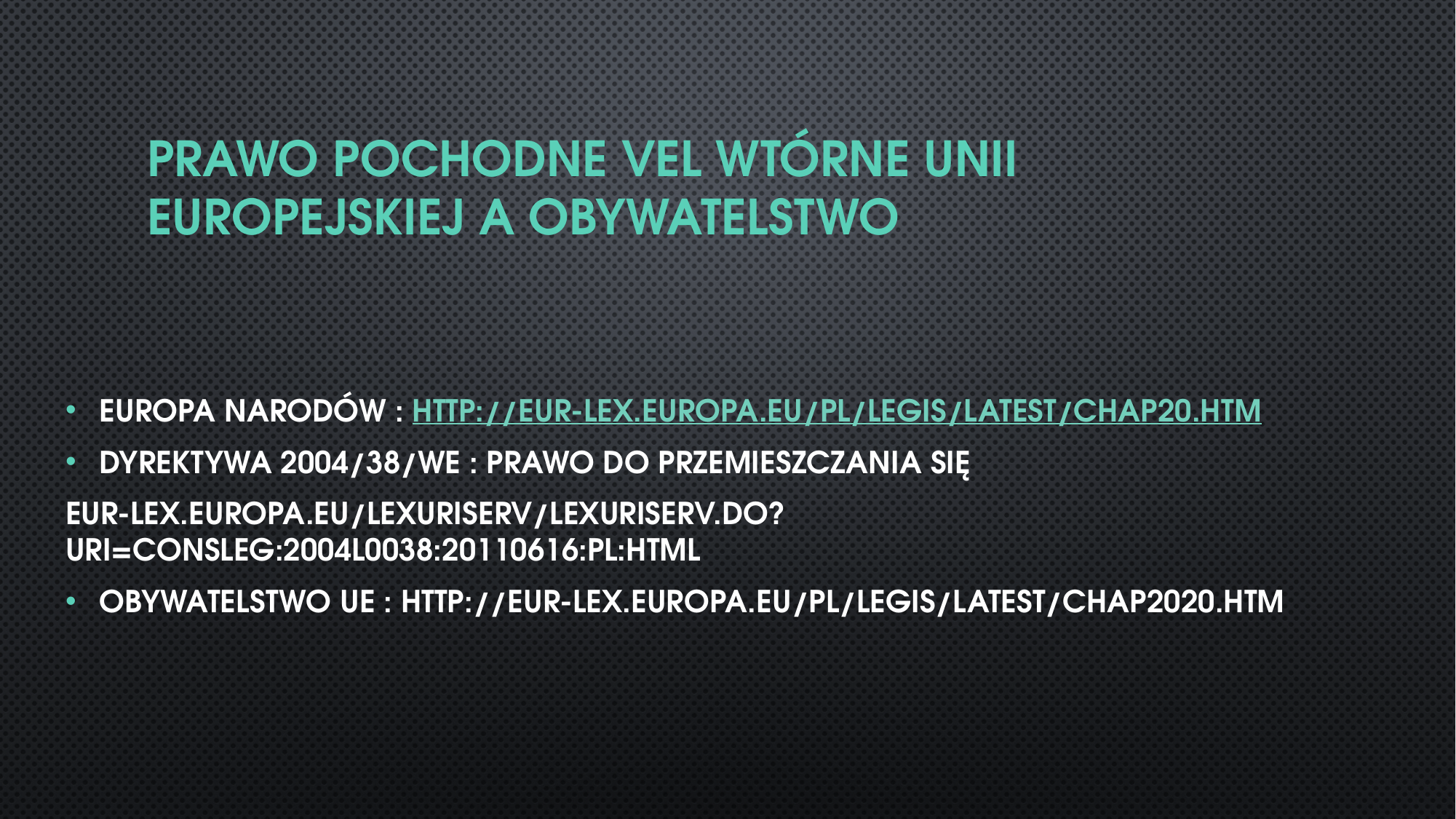

# PRAWO POCHODNE vel WTÓRNE UNII EUROPEJSKIEJ A OBYWATELSTWO
EUROPA NARODÓW : http://eur-lex.europa.eu/pl/legis/latest/chap20.htm
Dyrektywa 2004/38/WE : Prawo Do Przemieszczania się
eur-lex.europa.eu/LexUriServ/LexUriServ.do?uri=CONSLEG:2004L0038:20110616:PL:HTML
Obywatelstwo UE : http://eur-lex.europa.eu/pl/legis/latest/chap2020.htm